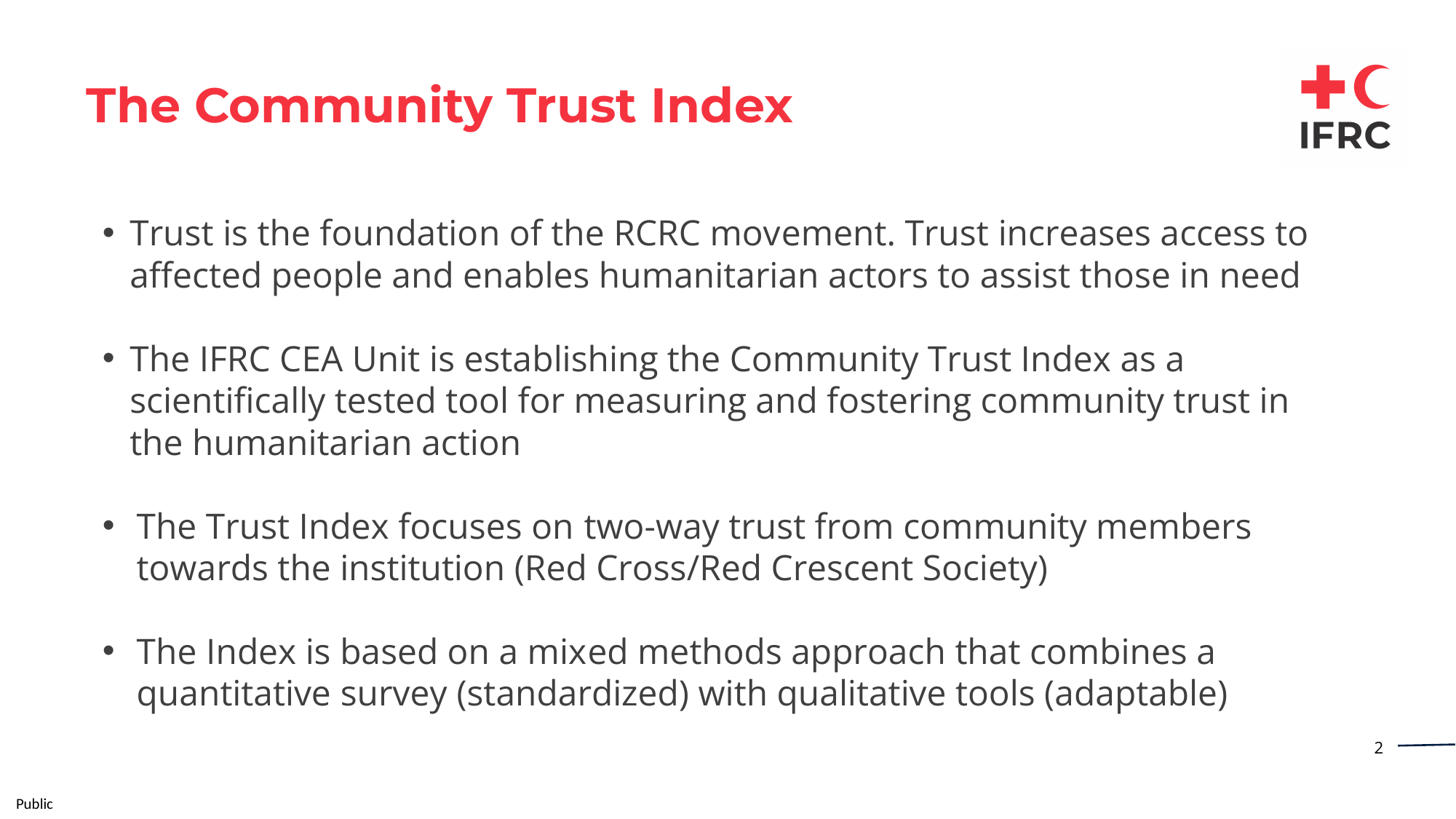

# The Community Trust Index
Trust is the foundation of the RCRC movement. Trust increases access to affected people and enables humanitarian actors to assist those in need

The IFRC CEA Unit is establishing the Community Trust Index as a scientifically tested tool for measuring and fostering community trust in the humanitarian action

The Trust Index focuses on two-way trust from community members towards the institution (Red Cross/Red Crescent Society)

The Index is based on a mixed methods approach that combines a quantitative survey (standardized) with qualitative tools (adaptable)